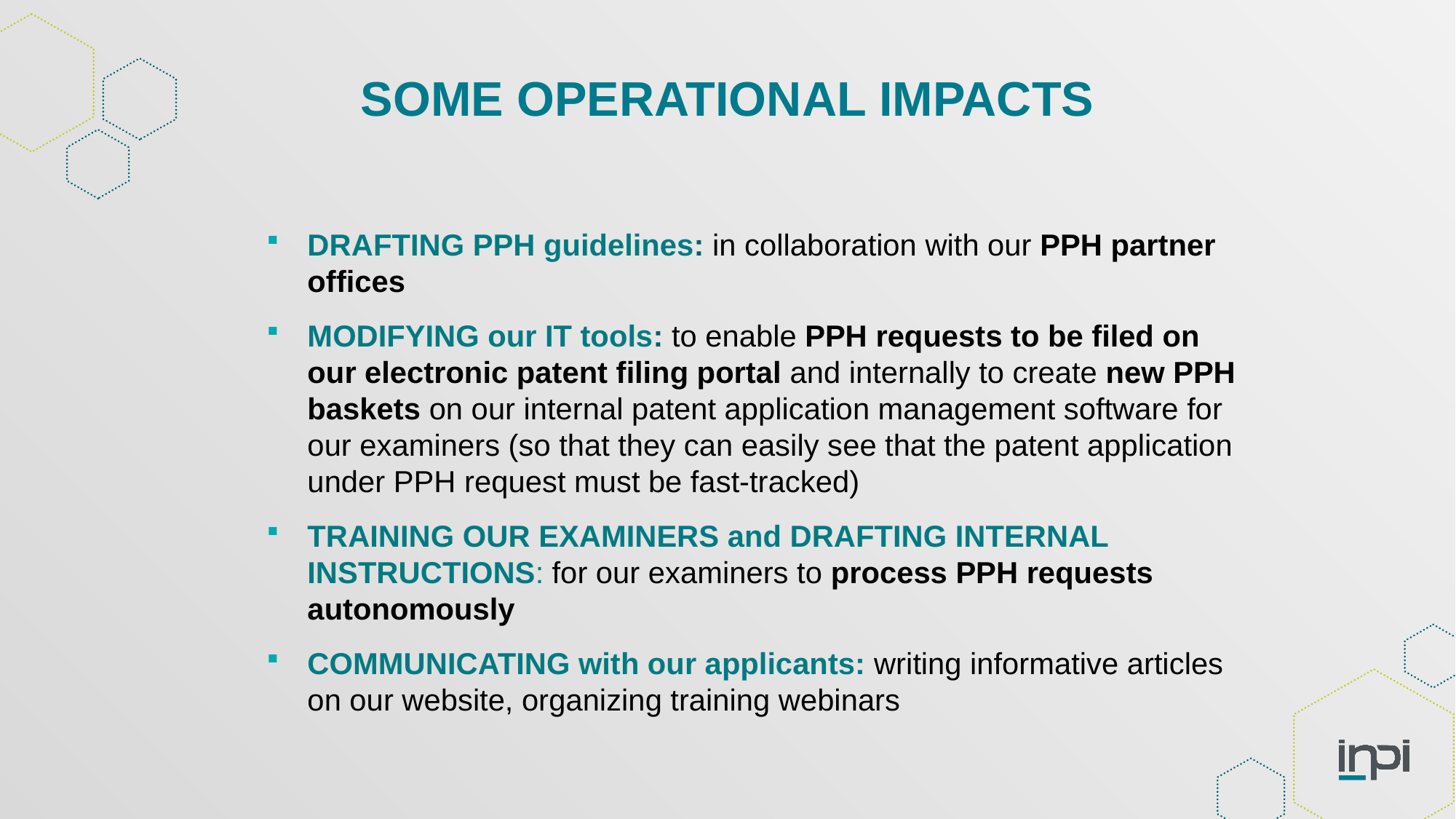

SOME OPERATIONAL IMPACTS
DRAFTING PPH guidelines: in collaboration with our PPH partner offices
MODIFYING our IT tools: to enable PPH requests to be filed on our electronic patent filing portal and internally to create new PPH baskets on our internal patent application management software for our examiners (so that they can easily see that the patent application under PPH request must be fast-tracked)
TRAINING OUR EXAMINERS and DRAFTING INTERNAL INSTRUCTIONS: for our examiners to process PPH requests autonomously
COMMUNICATING with our applicants: writing informative articles on our website, organizing training webinars